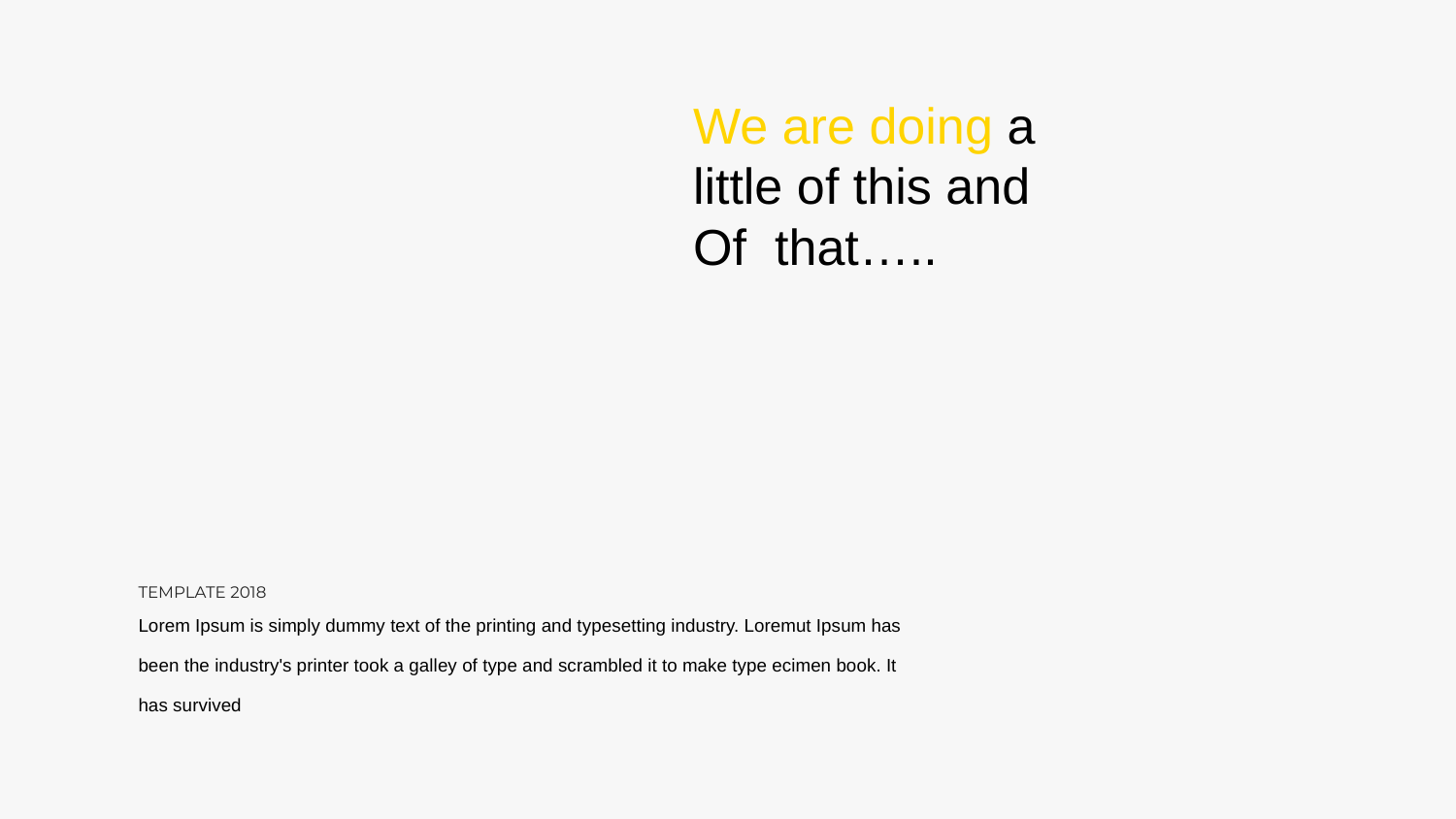

We are doing a
little of this and
Of  that…..

TEMPLATE 2018
Lorem Ipsum is simply dummy text of the printing and typesetting industry. Loremut Ipsum has been the industry's printer took a galley of type and scrambled it to make type ecimen book. It has survived